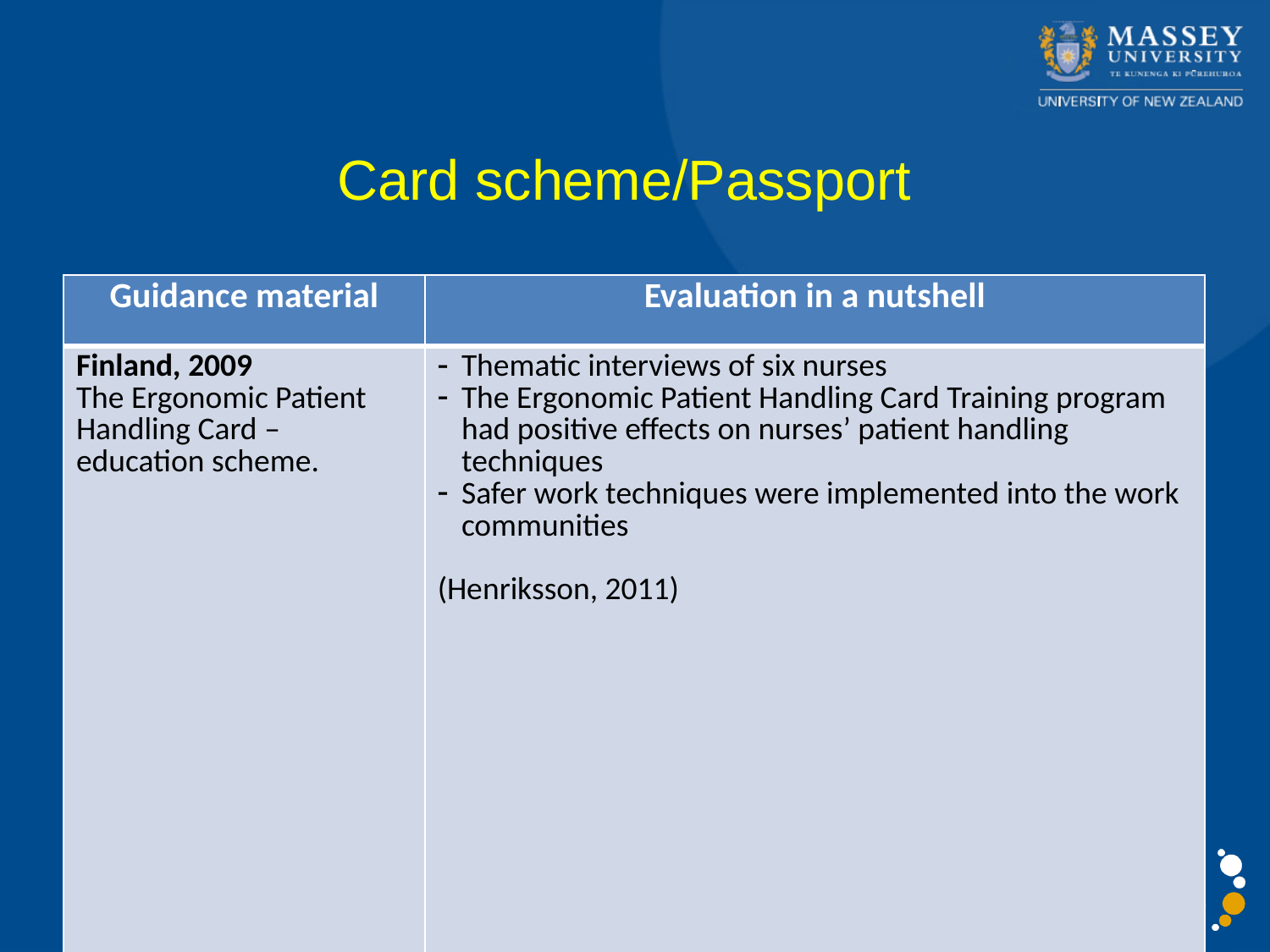

Card scheme/Passport

| Guidance material | Evaluation in a nutshell |
| --- | --- |
| Finland, 2009 The Ergonomic Patient Handling Card – education scheme. | Thematic interviews of six nurses The Ergonomic Patient Handling Card Training program had positive effects on nurses’ patient handling techniques Safer work techniques were implemented into the work communities (Henriksson, 2011) |